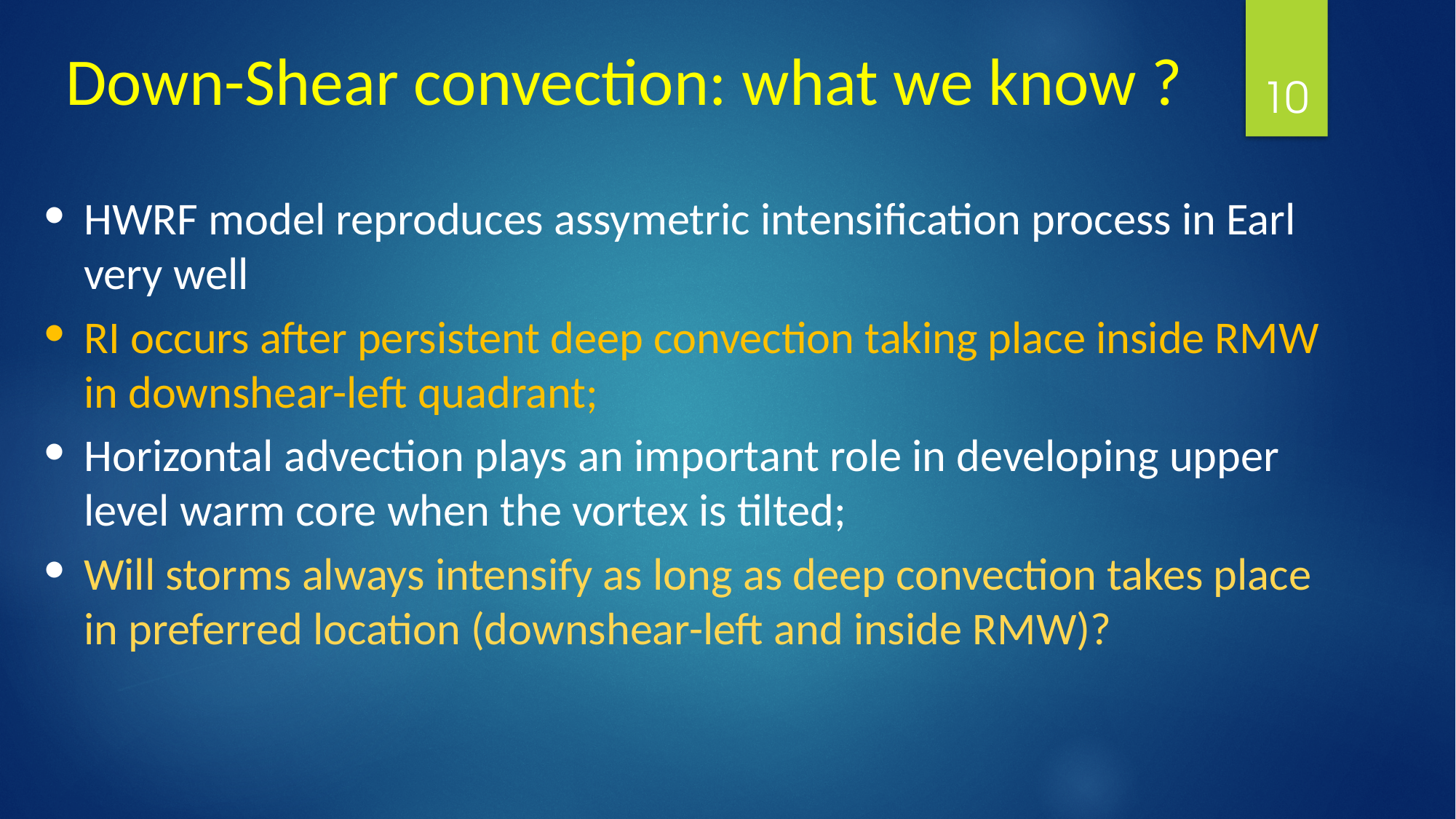

Down-Shear convection: what we know ?
10
HWRF model reproduces assymetric intensification process in Earl very well
RI occurs after persistent deep convection taking place inside RMW in downshear-left quadrant;
Horizontal advection plays an important role in developing upper level warm core when the vortex is tilted;
Will storms always intensify as long as deep convection takes place in preferred location (downshear-left and inside RMW)?